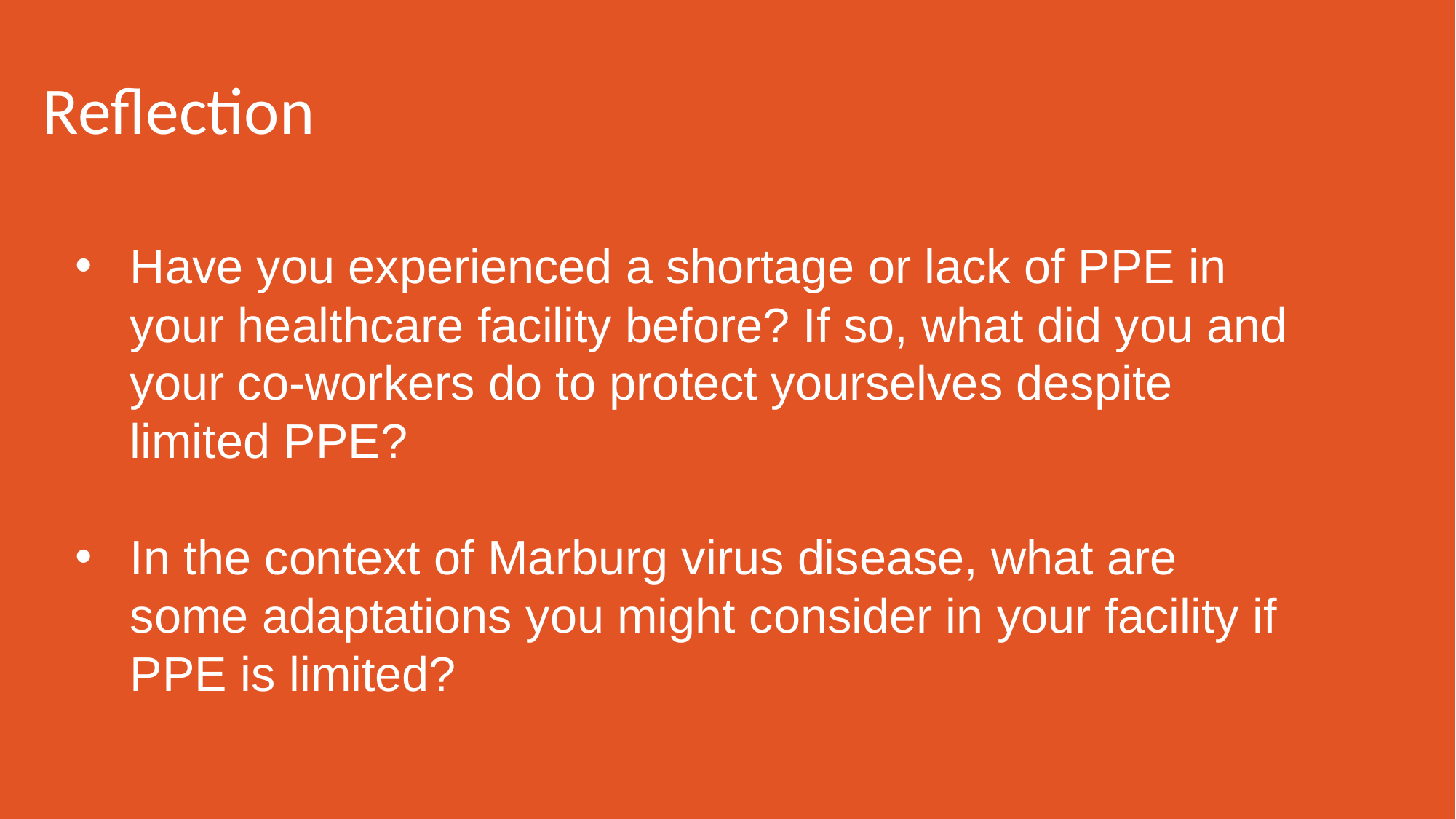

# Reflection
Have you experienced a shortage or lack of PPE in your healthcare facility before? If so, what did you and your co-workers do to protect yourselves despite limited PPE?

In the context of Marburg virus disease, what are some adaptations you might consider in your facility if PPE is limited?